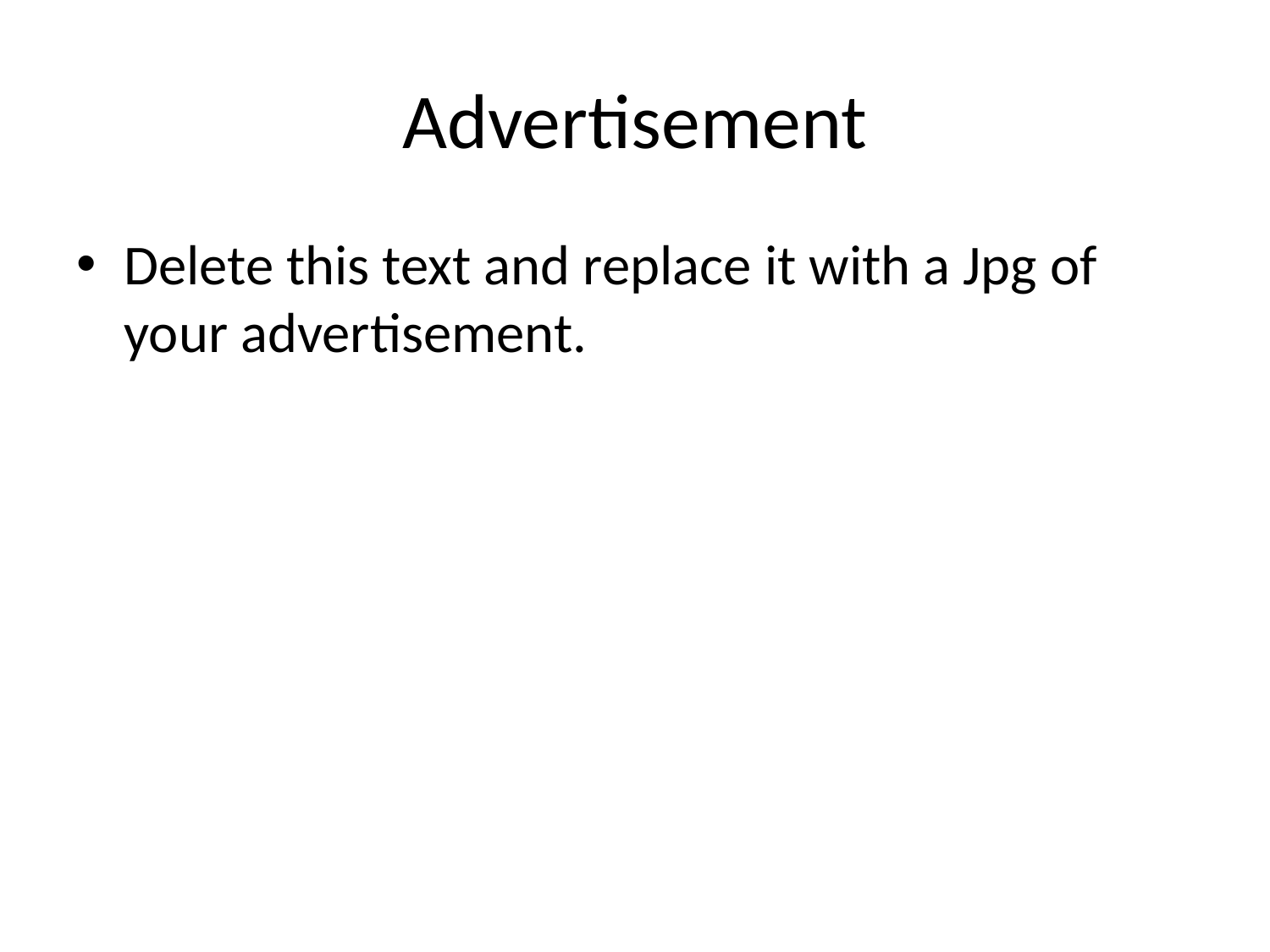

# Advertisement
Delete this text and replace it with a Jpg of your advertisement.